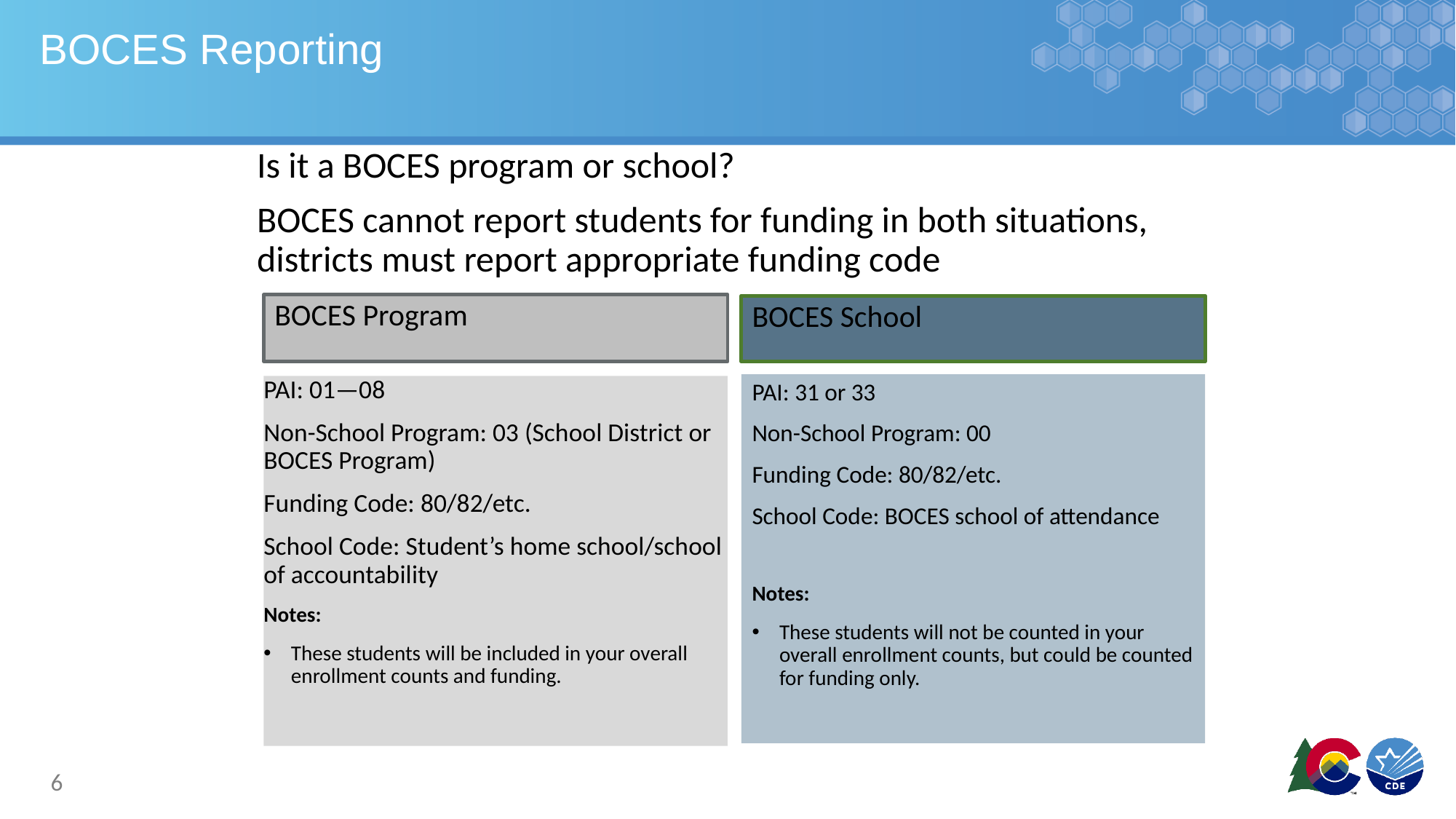

# BOCES Reporting
Is it a BOCES program or school?
BOCES cannot report students for funding in both situations, districts must report appropriate funding code

BOCES Program
BOCES School
PAI: 31 or 33
Non-School Program: 00
Funding Code: 80/82/etc.
School Code: BOCES school of attendance

Notes:
These students will not be counted in your overall enrollment counts, but could be counted for funding only.
PAI: 01—08
Non-School Program: 03 (School District or BOCES Program)
Funding Code: 80/82/etc.
School Code: Student’s home school/school of accountability
Notes:
These students will be included in your overall enrollment counts and funding.

6